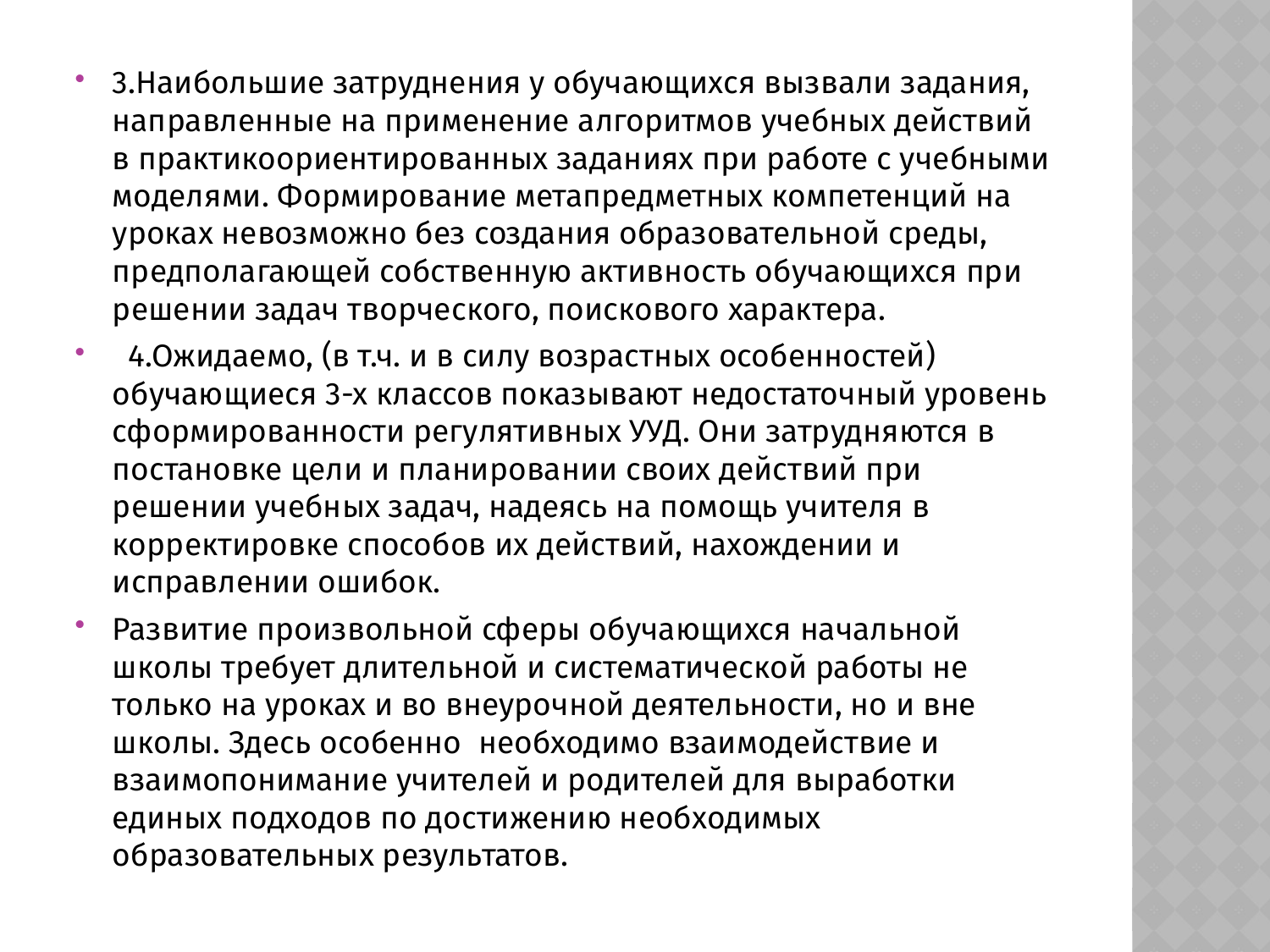

3.Наибольшие затруднения у обучающихся вызвали задания, направленные на применение алгоритмов учебных действий в практикоориентированных заданиях при работе с учебными моделями. Формирование метапредметных компетенций на уроках невозможно без создания образовательной среды, предполагающей собственную активность обучающихся при решении задач творческого, поискового характера.
  4.Ожидаемо, (в т.ч. и в силу возрастных особенностей) обучающиеся 3-х классов показывают недостаточный уровень сформированности регулятивных УУД. Они затрудняются в постановке цели и планировании своих действий при решении учебных задач, надеясь на помощь учителя в корректировке способов их действий, нахождении и исправлении ошибок.
Развитие произвольной сферы обучающихся начальной школы требует длительной и систематической работы не только на уроках и во внеурочной деятельности, но и вне школы. Здесь особенно  необходимо взаимодействие и взаимопонимание учителей и родителей для выработки единых подходов по достижению необходимых образовательных результатов.